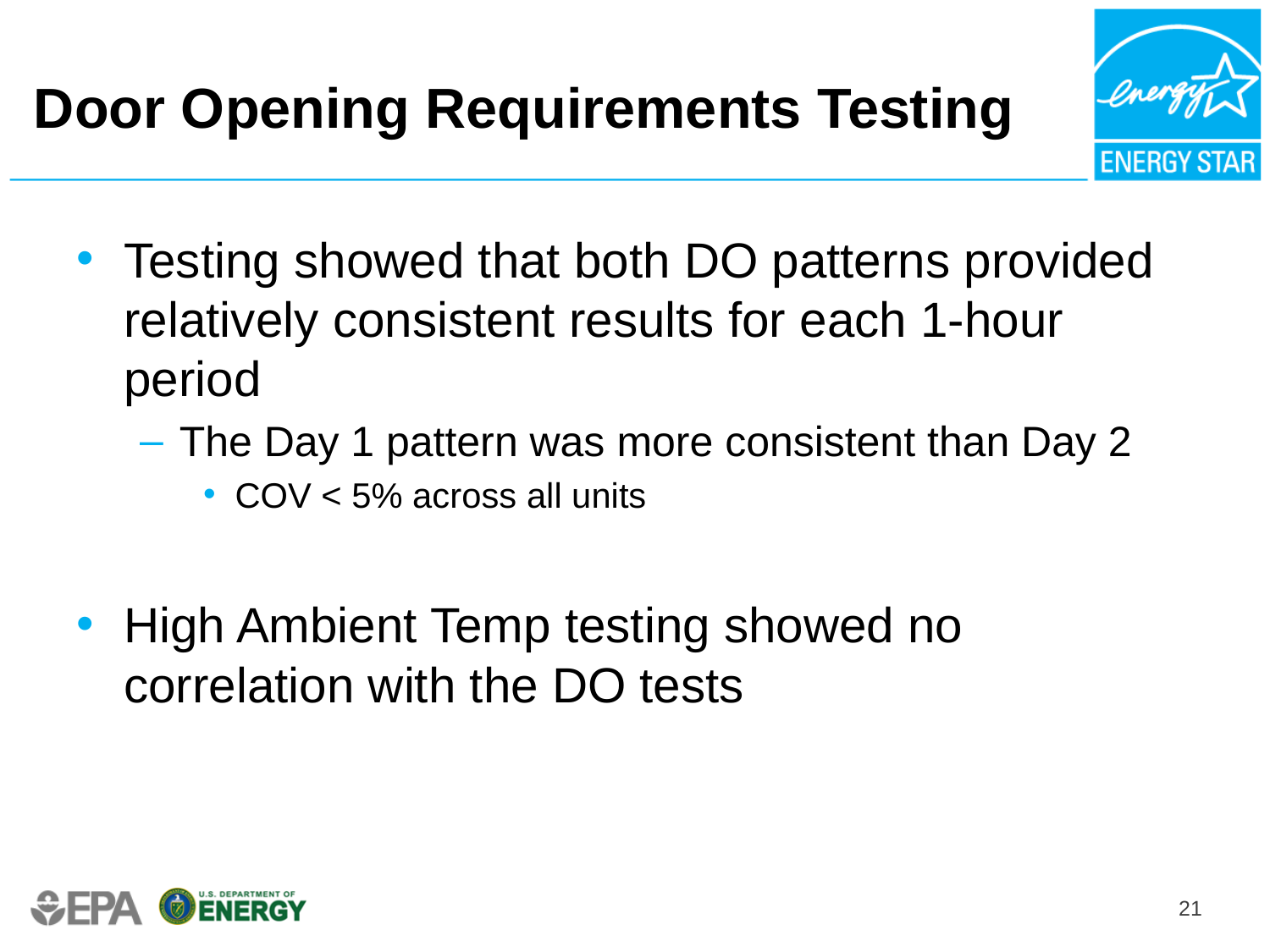

# Door Opening Requirements Testing
Testing showed that both DO patterns provided relatively consistent results for each 1-hour period
The Day 1 pattern was more consistent than Day 2
COV < 5% across all units

High Ambient Temp testing showed no correlation with the DO tests